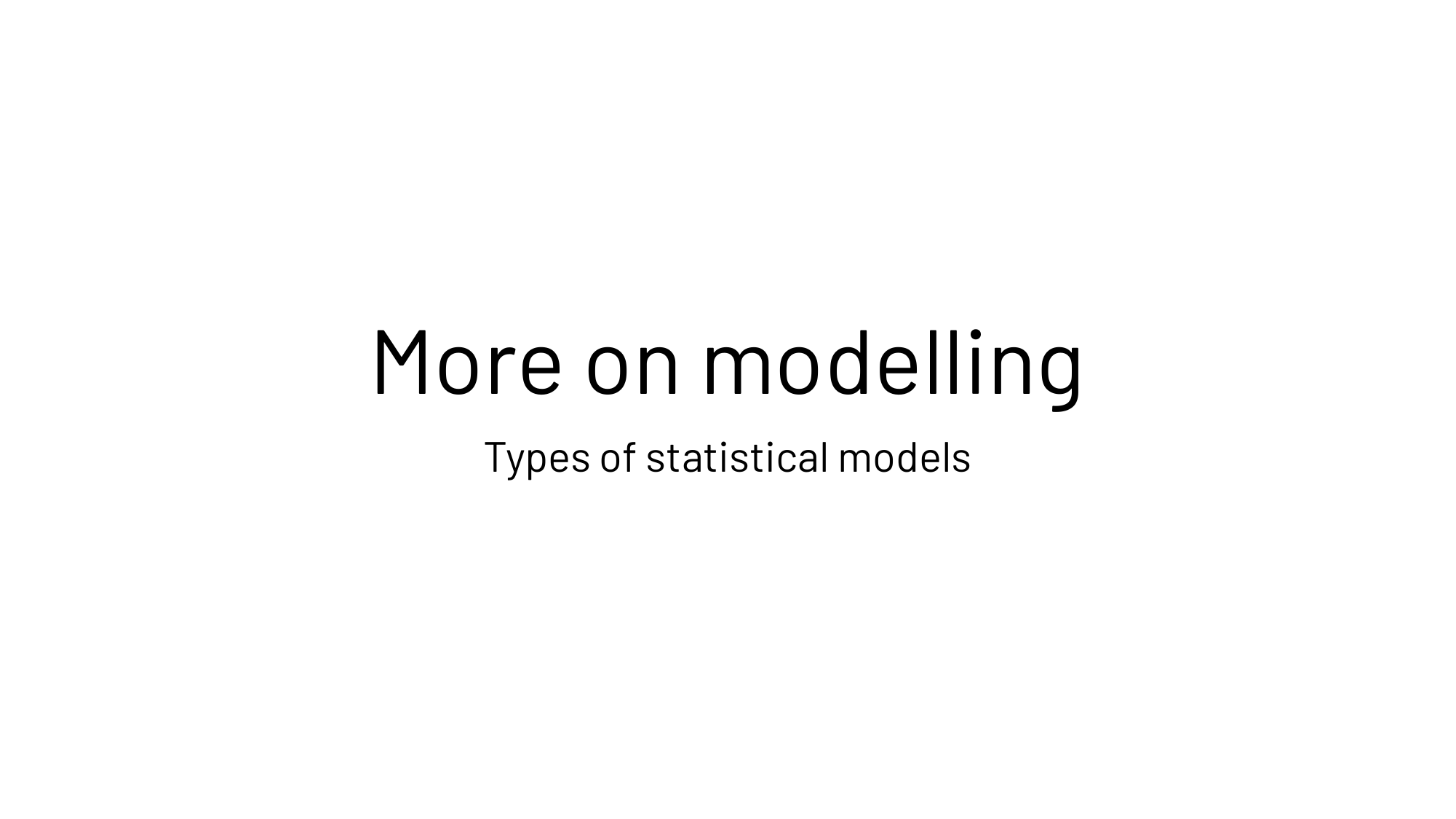

# More on modelling
Types of statistical models